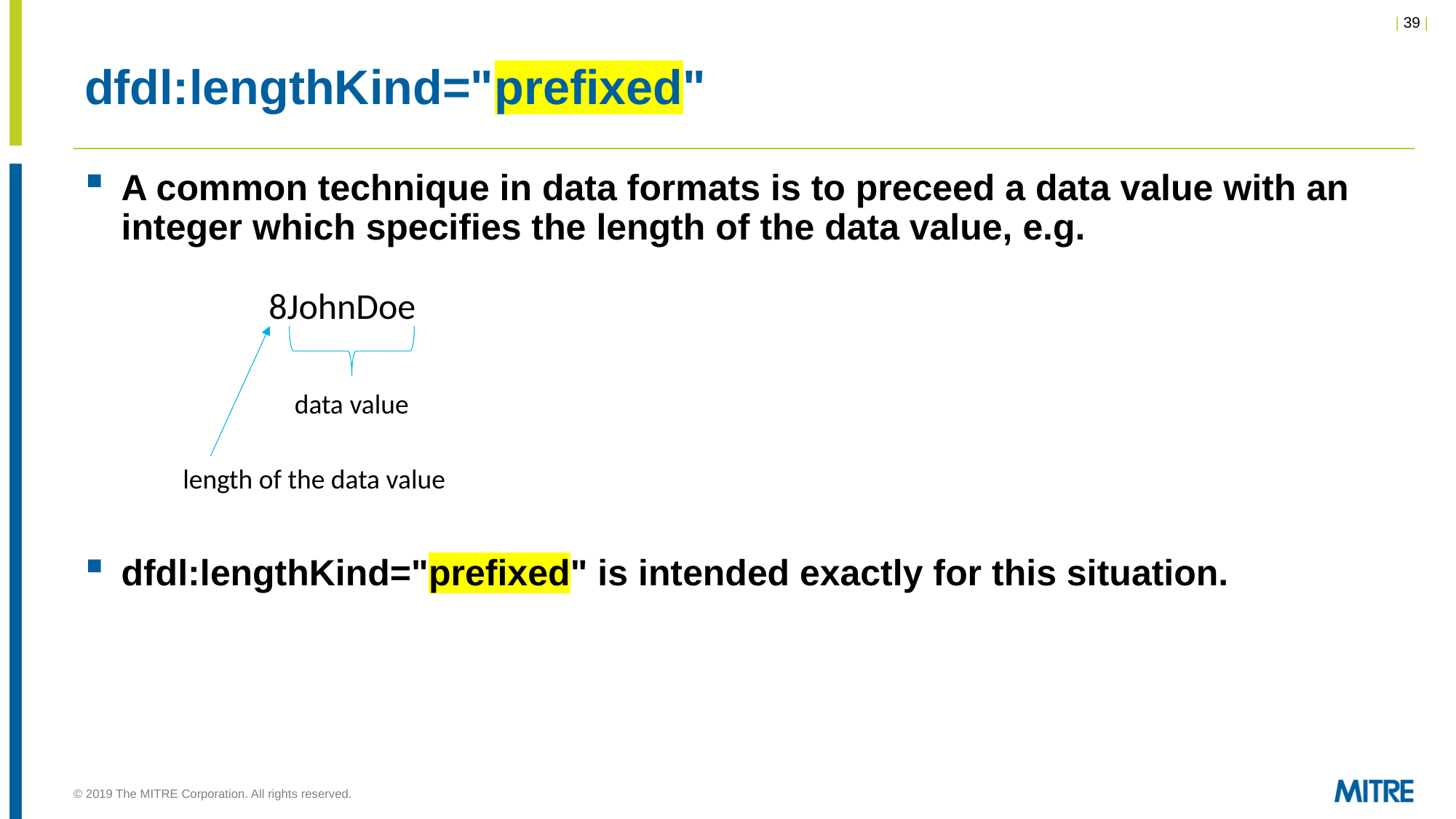

# dfdl:lengthKind="prefixed"
A common technique in data formats is to preceed a data value with an integer which specifies the length of the data value, e.g.
8JohnDoe

data value
length of the data value
dfdl:lengthKind="prefixed" is intended exactly for this situation.
© 2019 The MITRE Corporation. All rights reserved.